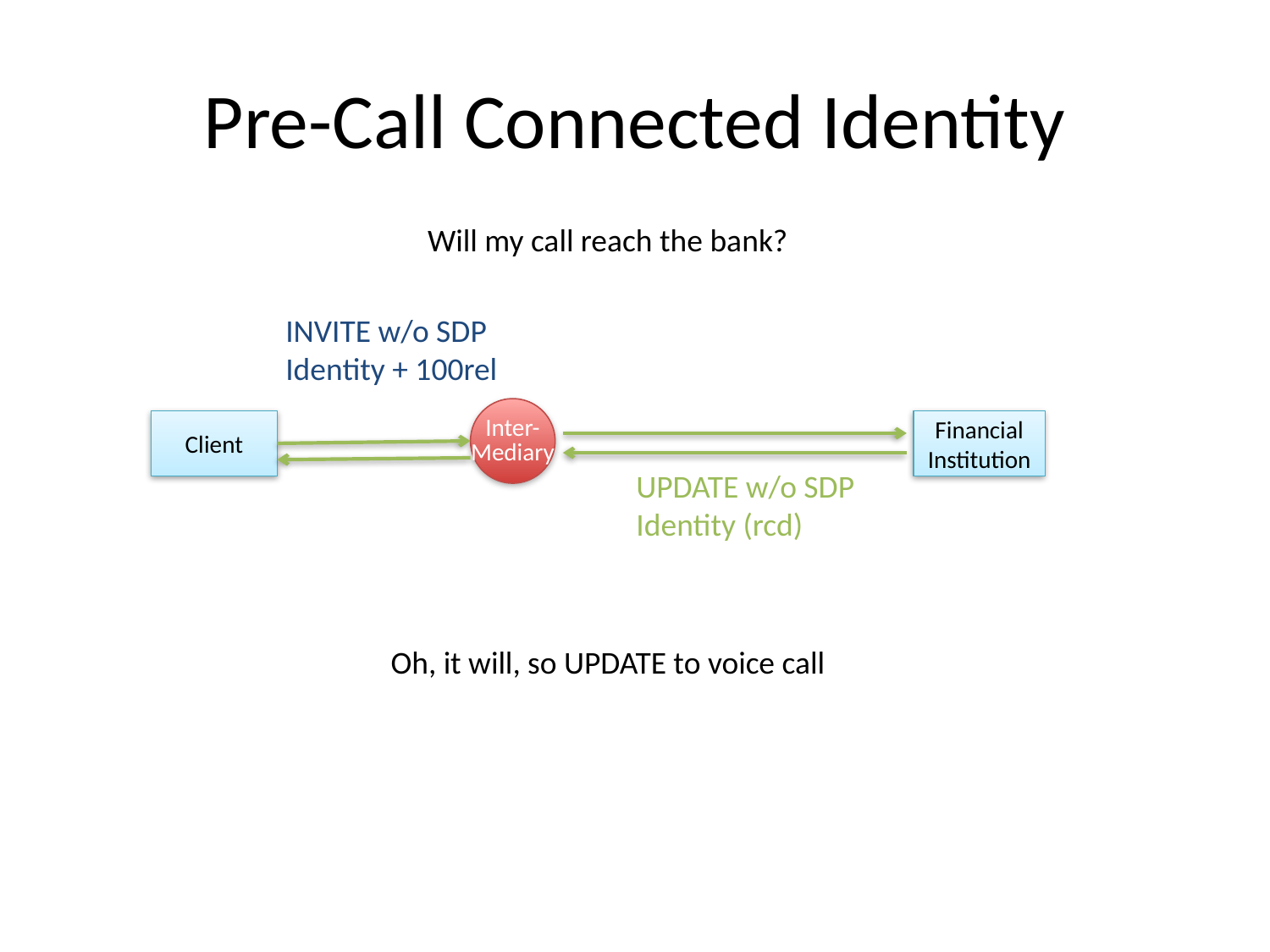

# Pre-Call Connected Identity
Will my call reach the bank?
INVITE w/o SDP
Identity + 100rel
Inter-
Mediary
Financial
Institution
Client
UPDATE w/o SDP
Identity (rcd)
Oh, it will, so UPDATE to voice call